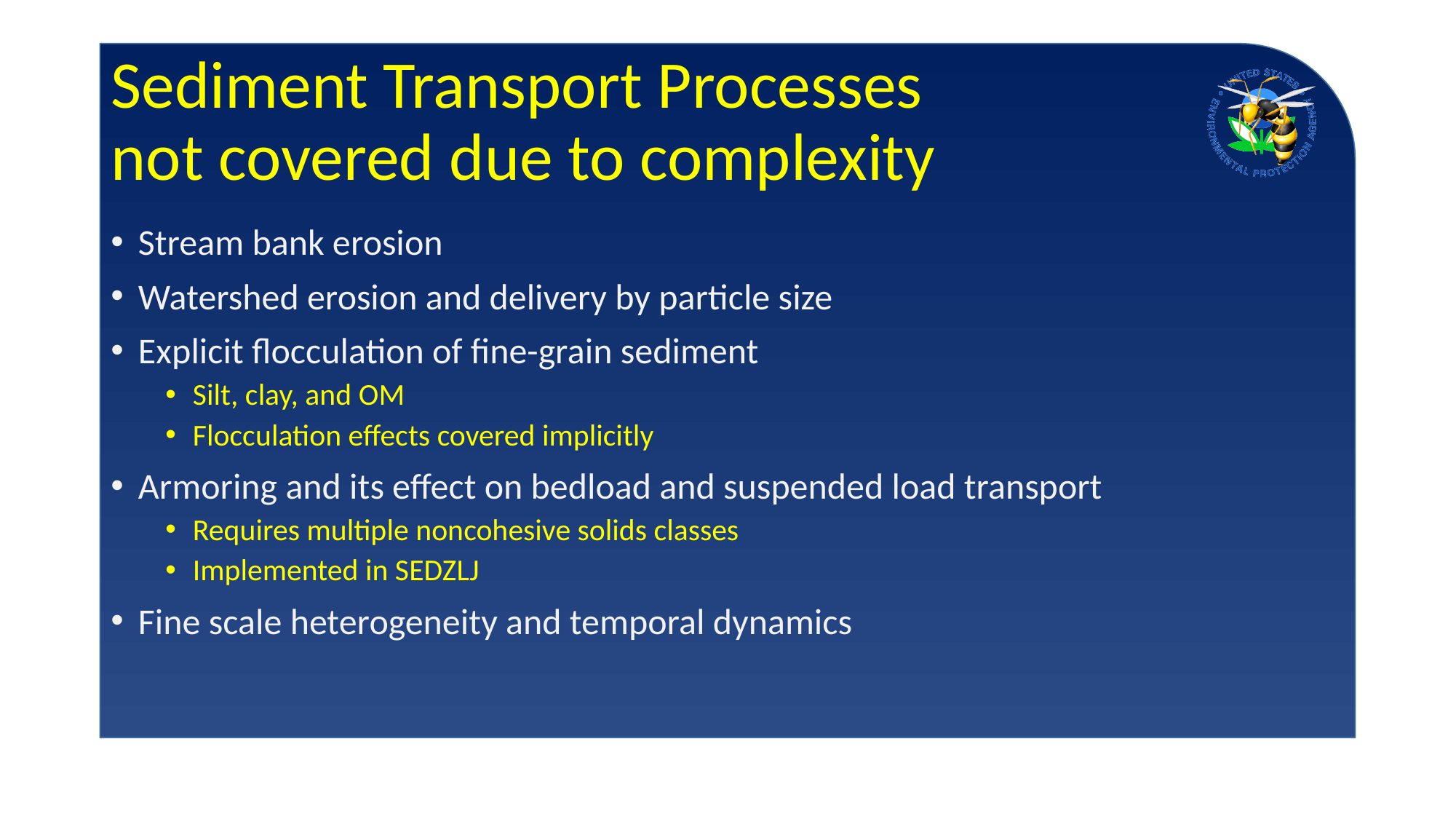

# Sediment Transport Processes not covered due to complexity
Stream bank erosion
Watershed erosion and delivery by particle size
Explicit flocculation of fine-grain sediment
Silt, clay, and OM
Flocculation effects covered implicitly
Armoring and its effect on bedload and suspended load transport
Requires multiple noncohesive solids classes
Implemented in SEDZLJ
Fine scale heterogeneity and temporal dynamics